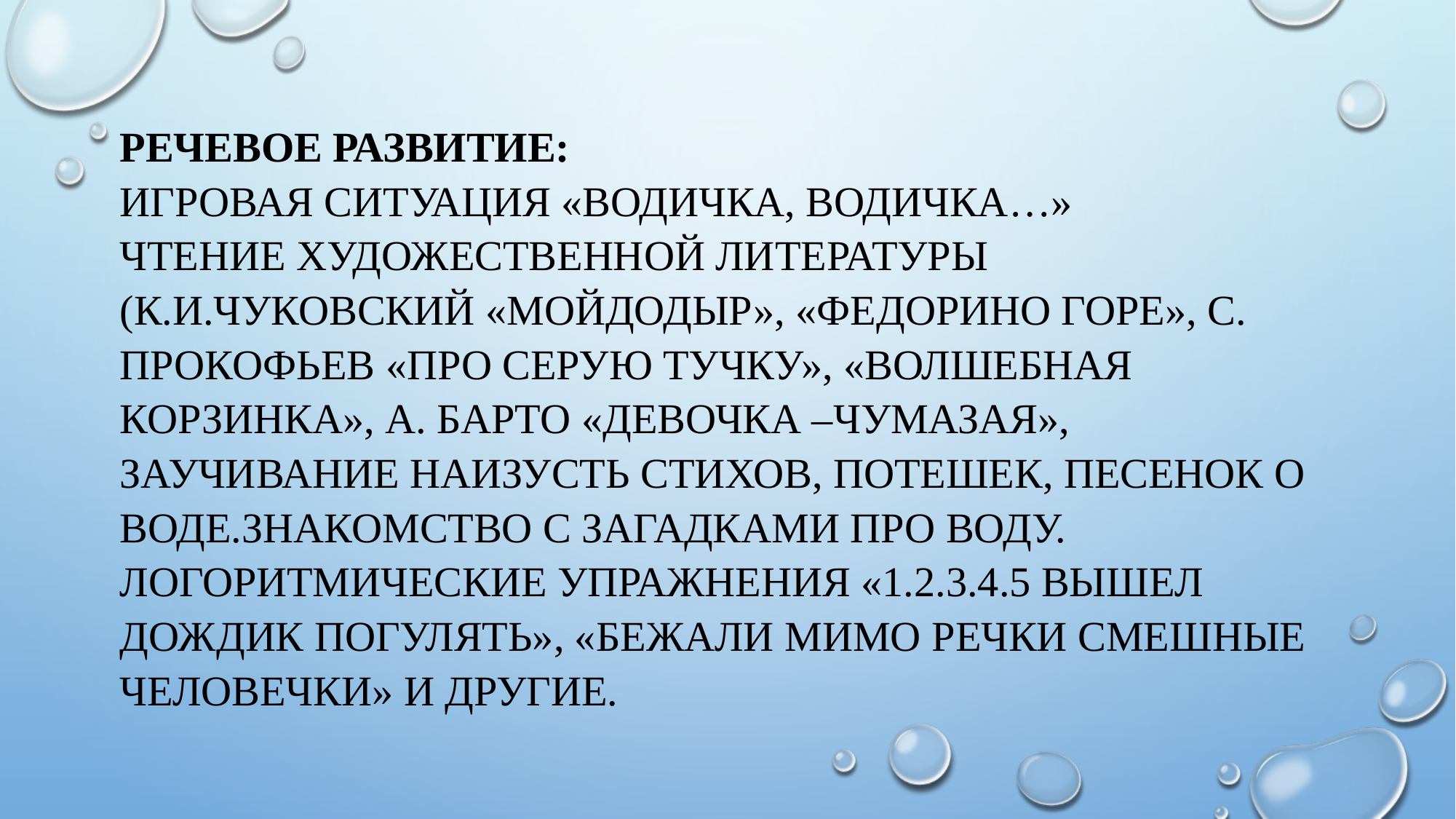

# Речевое развитие: Игровая ситуация «Водичка, водичка…» Чтение художественной литературы (К.И.Чуковский «Мойдодыр», «Федорино горе», С. Прокофьев «Про серую тучку», «Волшебная корзинка», А. Барто «Девочка –чумазая», Заучивание наизусть стихов, потешек, песенок о воде.Знакомство с загадками про воду. Логоритмические упражнения «1.2.3.4.5 вышел дождик погулять», «Бежали мимо речки смешные человечки» и другие.